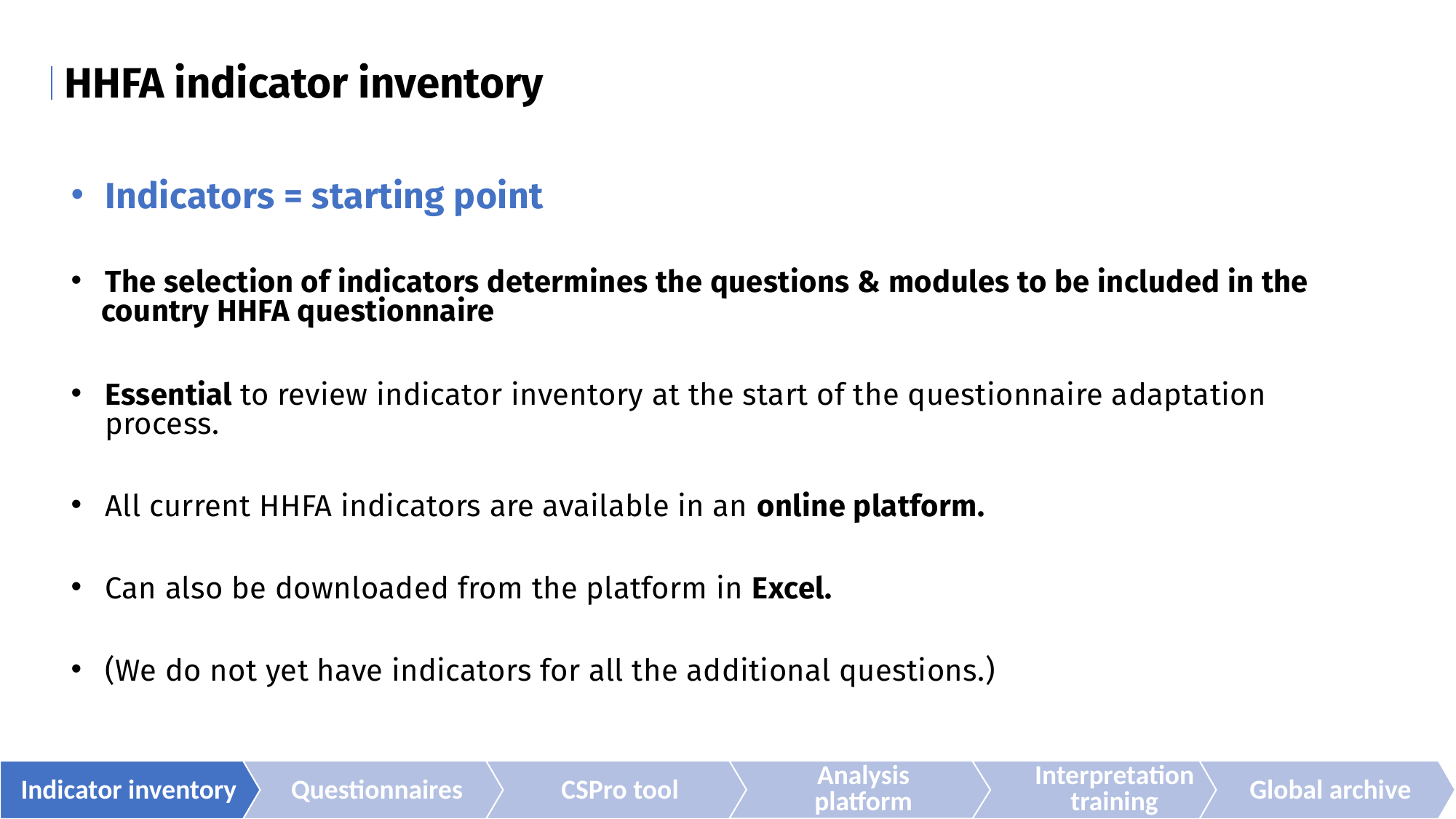

HHFA indicator inventory
Indicators = starting point

The selection of indicators determines the questions & modules to be included in the
    country HHFA questionnaire

Essential to review indicator inventory at the start of the questionnaire adaptation process.

All current HHFA indicators are available in an online platform.

Can also be downloaded from the platform in Excel.

(We do not yet have indicators for all the additional questions.)

Indicator inventory
Questionnaires
CSPro tool
Analysis platform
Interpretation
training
Global archive